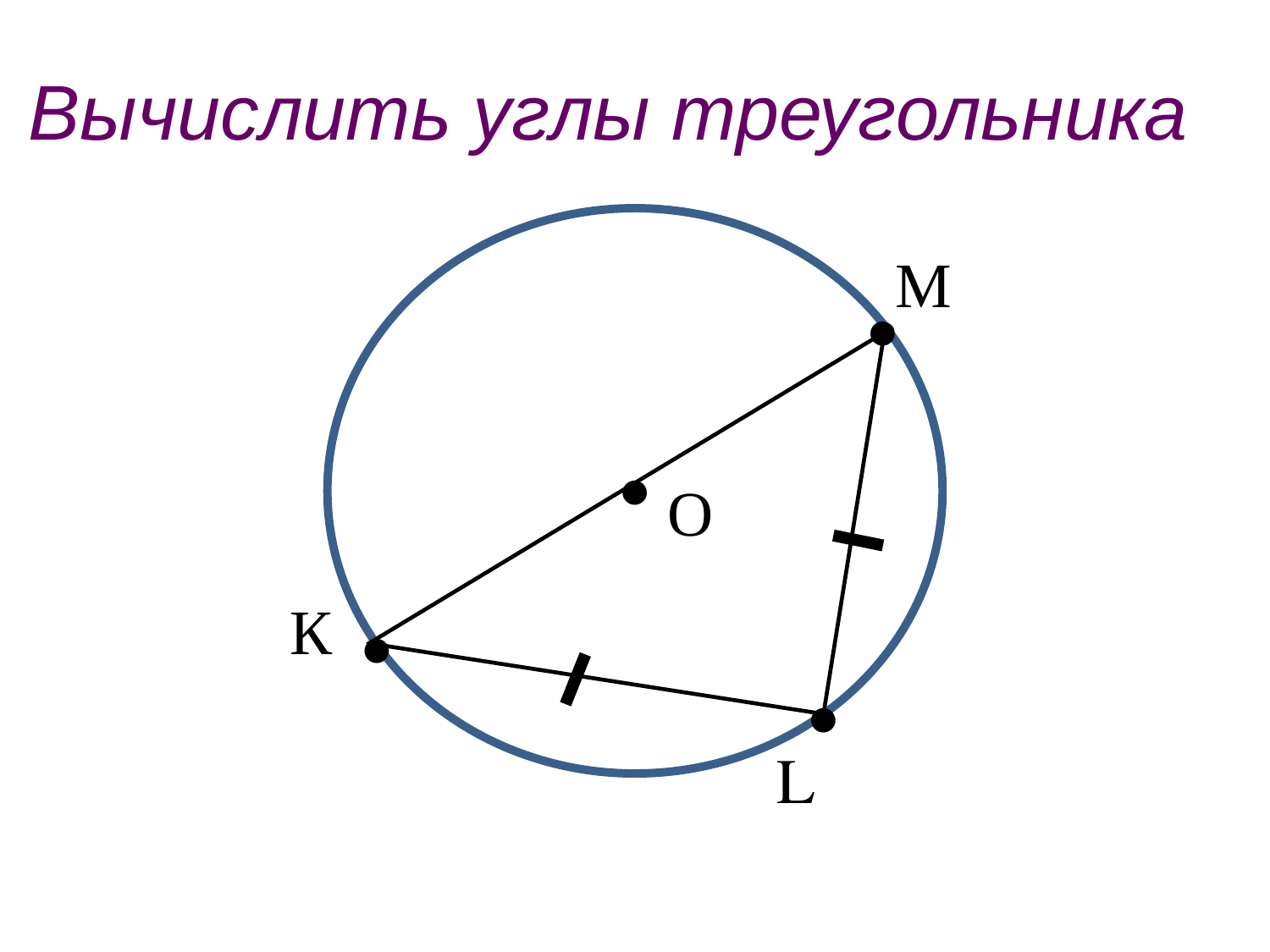

Вычислить углы треугольника

М

●

●
О
К

●

●
L